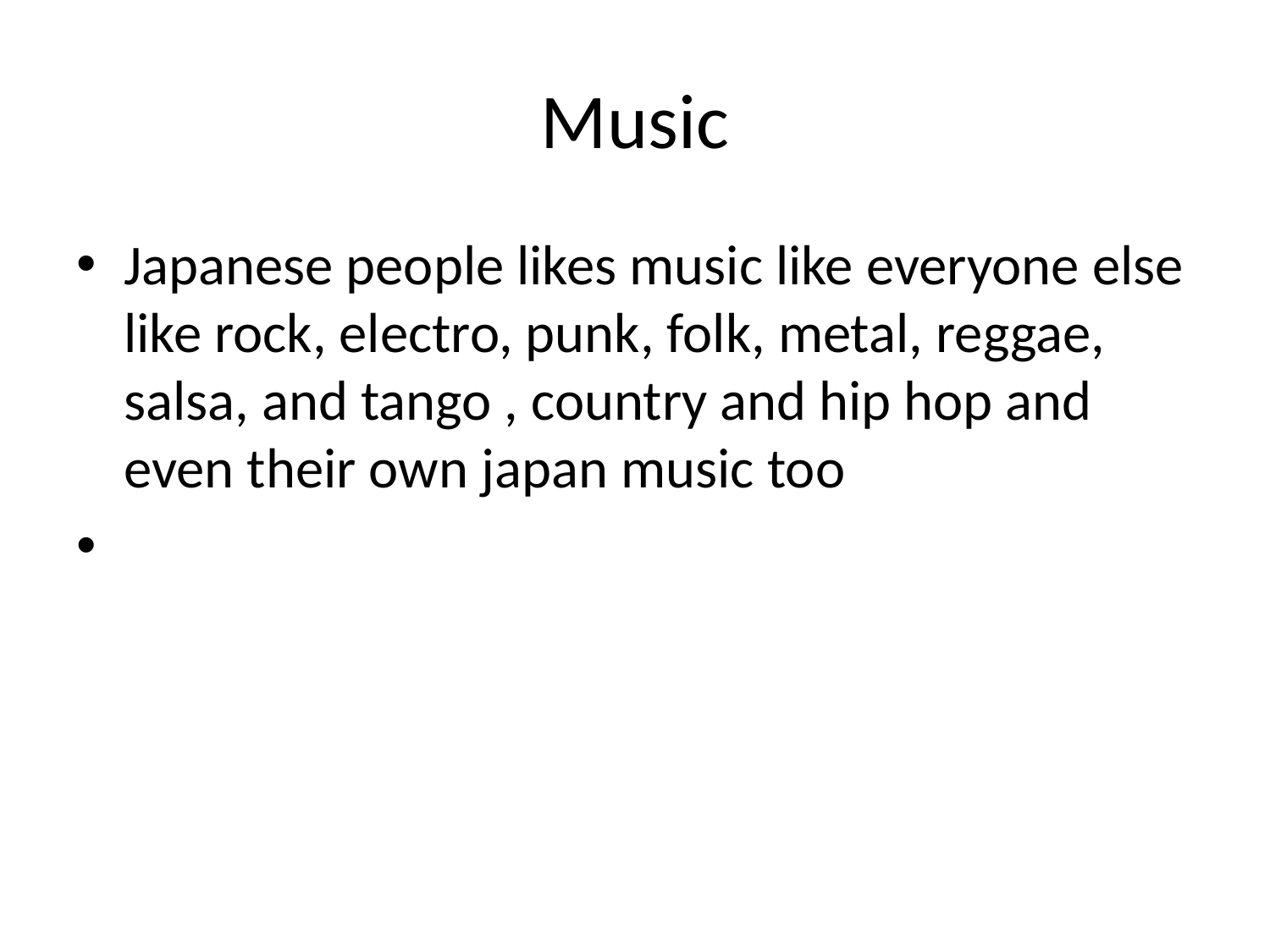

# Music
Japanese people likes music like everyone else like rock, electro, punk, folk, metal, reggae, salsa, and tango , country and hip hop and even their own japan music too